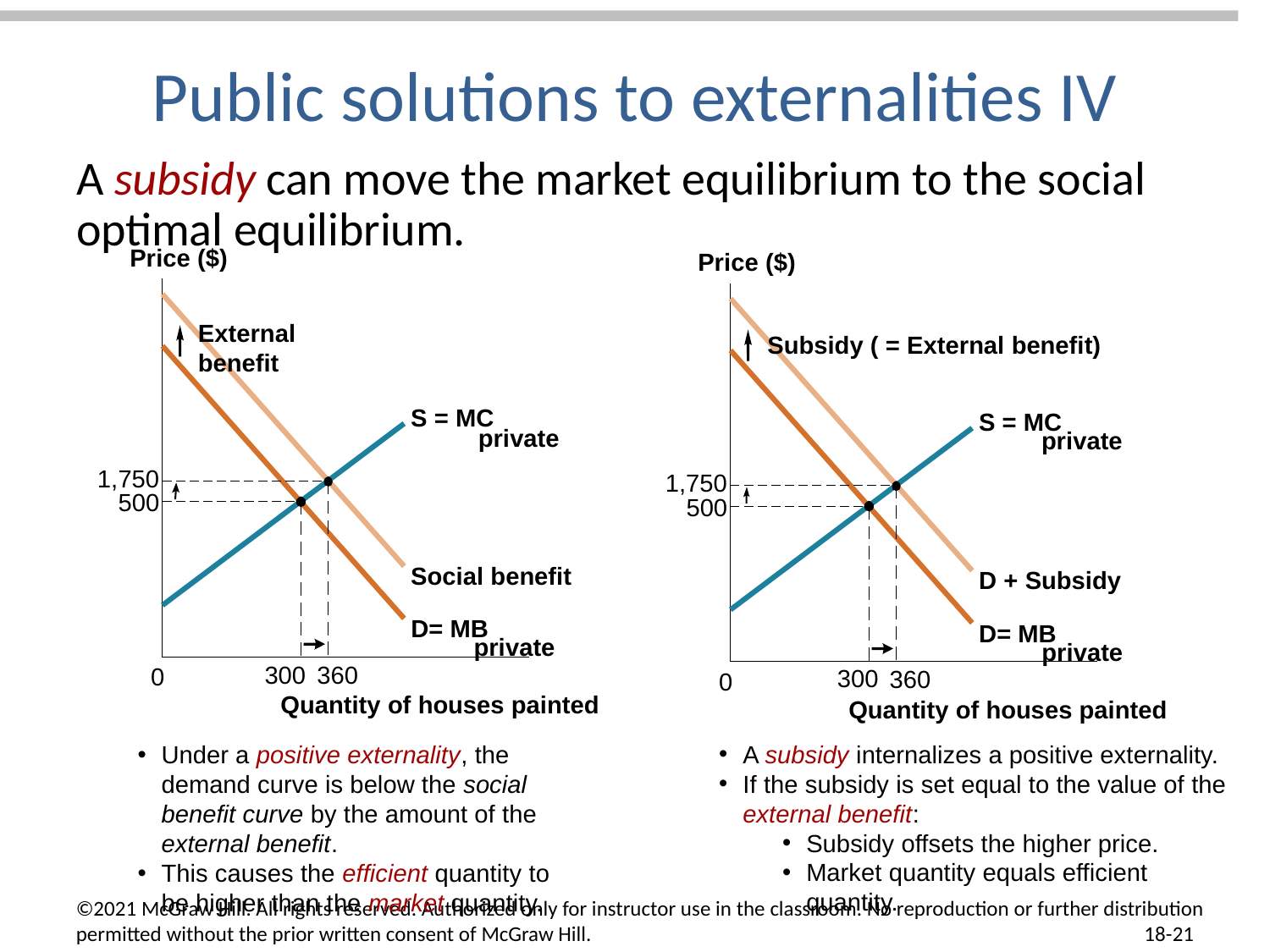

# Public solutions to externalities IV
A subsidy can move the market equilibrium to the social optimal equilibrium.
Price ($)
Price ($)

D + Subsidy
External
benefit

Subsidy ( = External benefit)

S = MC
S = MC
private

private

1,750

360
1,750

360

   500
   500

Social benefit

D= MB
D= MB

private
private

300
0
300
0
Quantity of houses painted
Quantity of houses painted
A subsidy internalizes a positive externality.
If the subsidy is set equal to the value of the external benefit:
Subsidy offsets the higher price.
Market quantity equals efficient quantity.
Under a positive externality, the demand curve is below the social benefit curve by the amount of the external benefit.
This causes the efficient quantity to be higher than the market quantity.